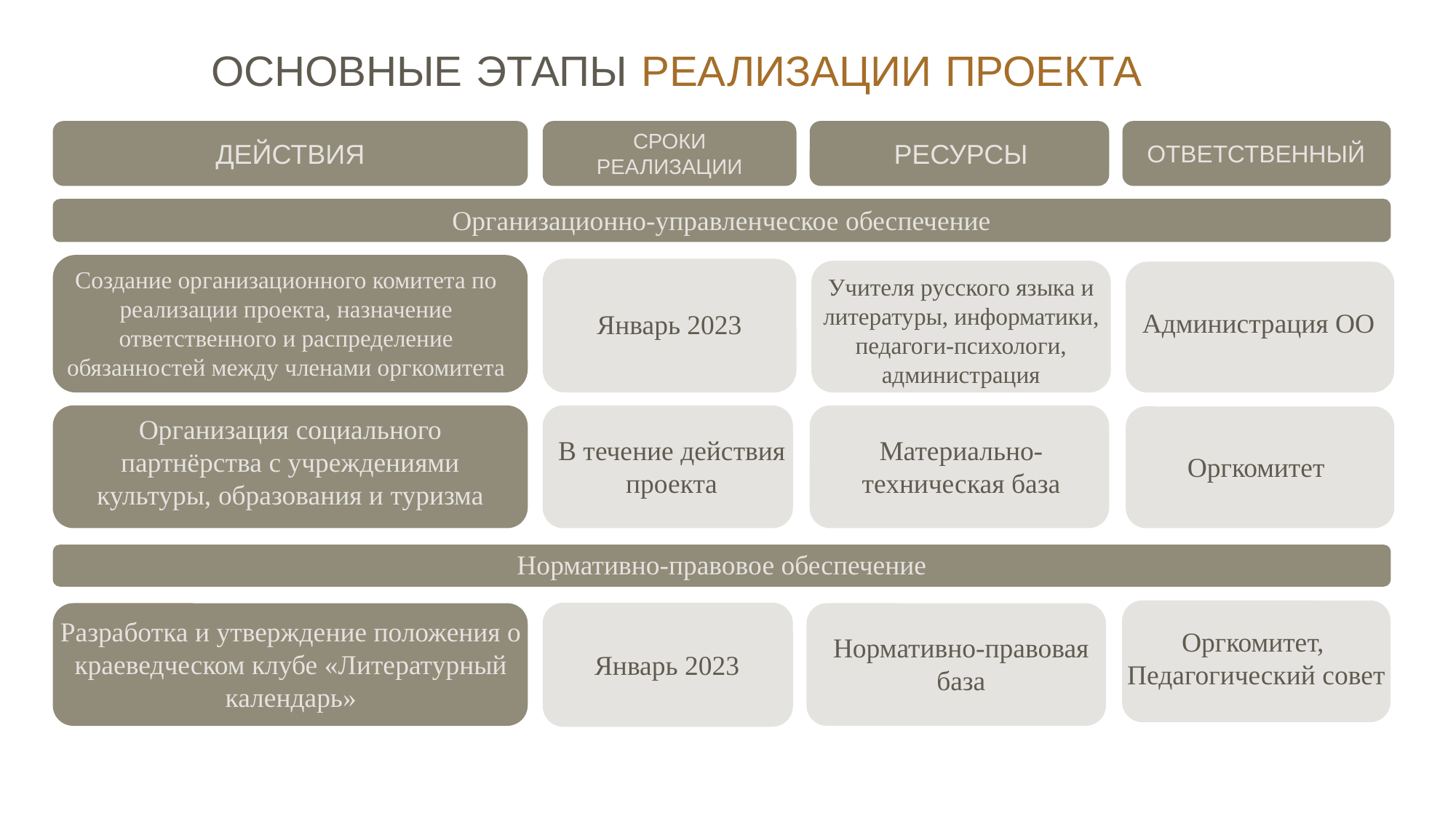

# ОСНОВНЫЕ ЭТАПЫ РЕАЛИЗАЦИИ ПРОЕКТА

СРОКИ РЕАЛИЗАЦИИ
ДЕЙСТВИЯ
РЕСУРСЫ
ОТВЕТСТВЕННЫЙ
Организационно-управленческое обеспечение

Создание организационного комитета по реализации проекта, назначение ответственного и распределение обязанностей между членами оргкомитета

Учителя русского языка и литературы, информатики, педагоги-психологи, администрация
Администрация ОО
Январь 2023

Организация социального партнёрства с учреждениями культуры, образования и туризма

В течение действия проекта
Материально-техническая база
Оргкомитет
Нормативно-правовое обеспечение

Разработка и утверждение положения о краеведческом клубе «Литературный календарь»
Нормативно-правовая база
Январь 2023
Оргкомитет,
Педагогический совет